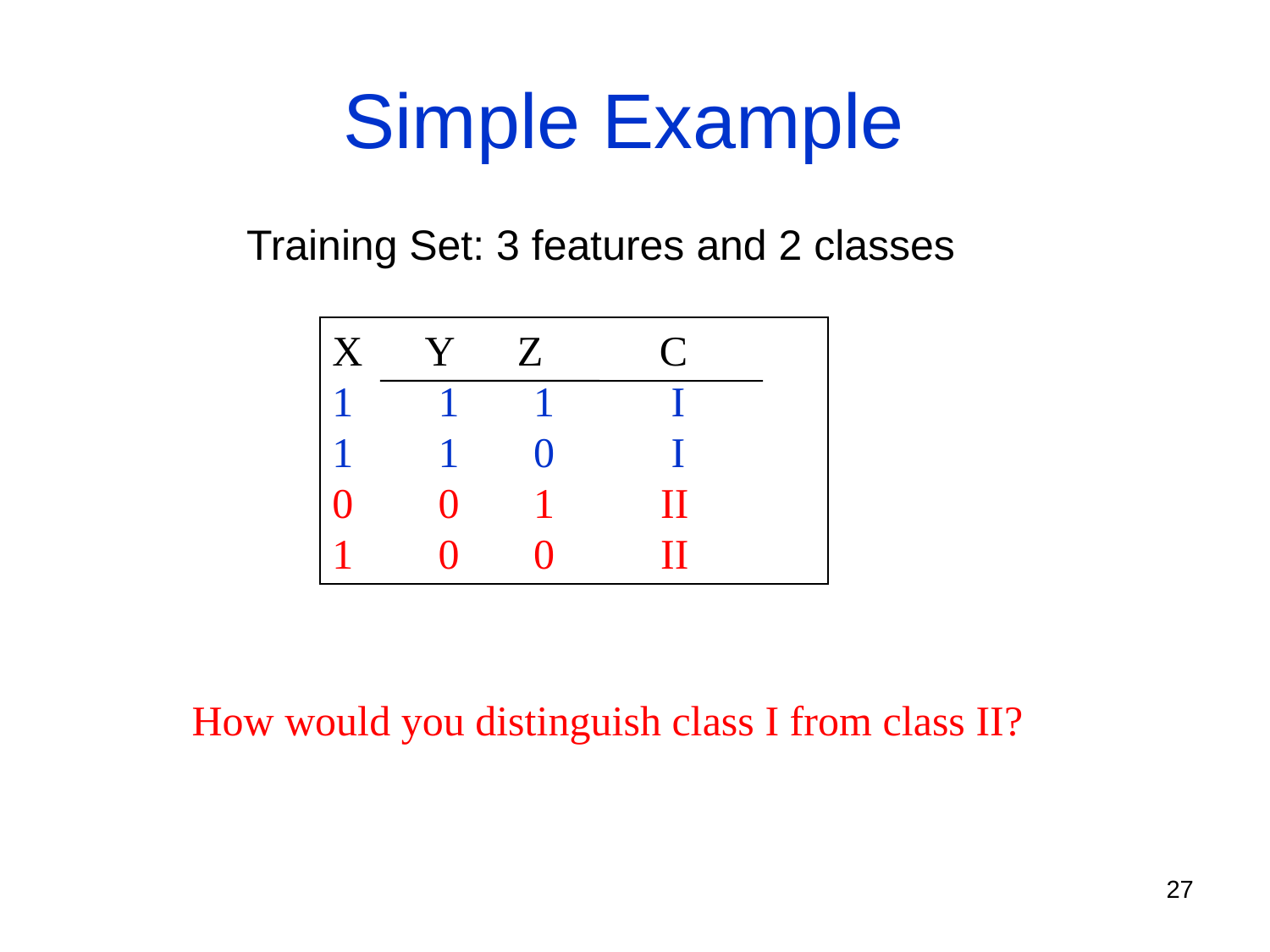

# Simple Example
Training Set: 3 features and 2 classes
X      Y      Z           C
    1       1           I
1        1       0           I
0        0       1          II
1        0       0          II

How would you distinguish class I from class II?
27